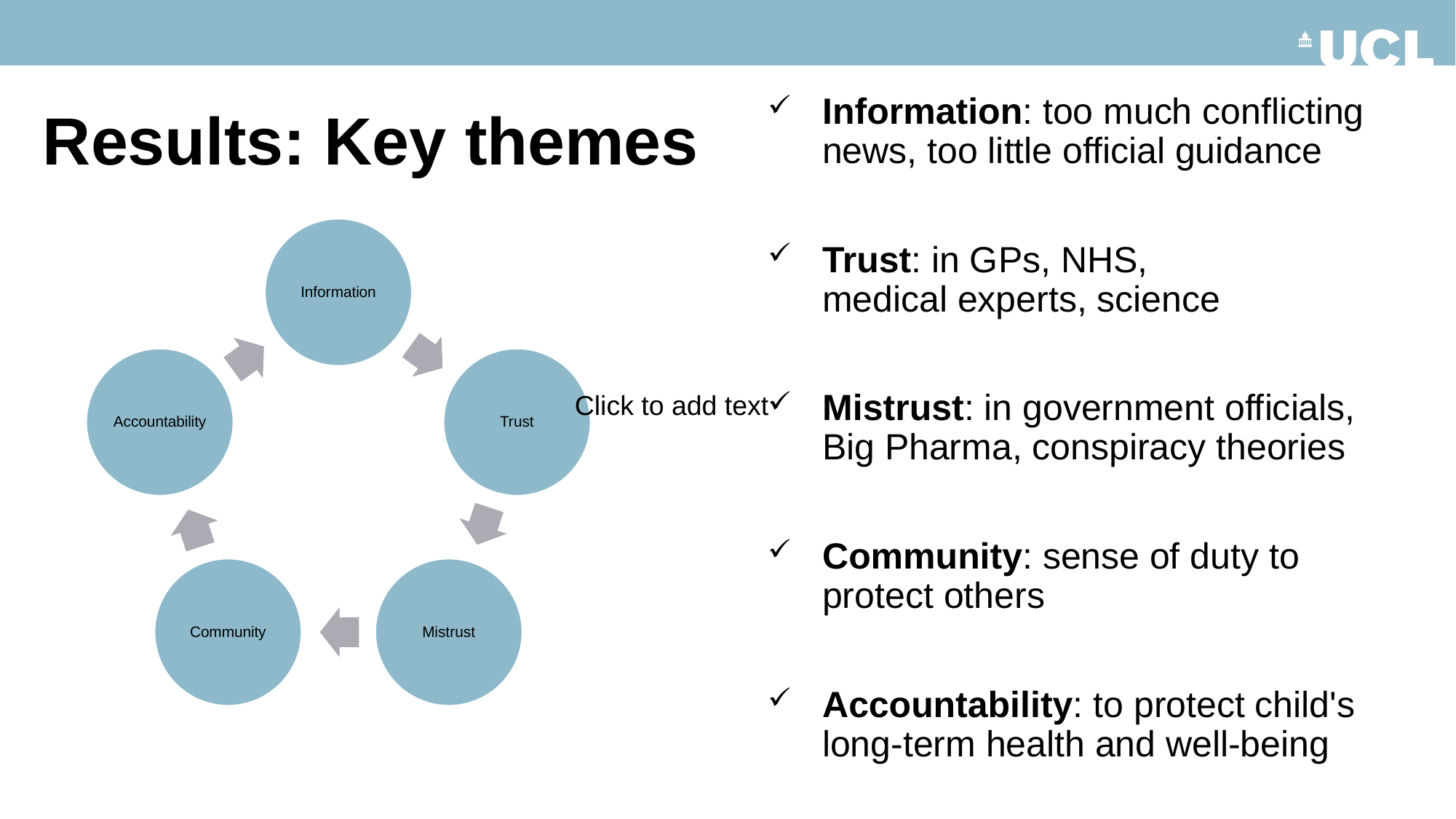

Information: too much conflicting news, too little official guidance

Trust: in GPs, NHS, medical experts, science

Mistrust: in government officials, Big Pharma, conspiracy theories

Community: sense of duty to protect others

Accountability: to protect child's long-term health and well-being
# Results: Key themes
Information

Trust

Mistrust

Community

Accountability

Click to add text